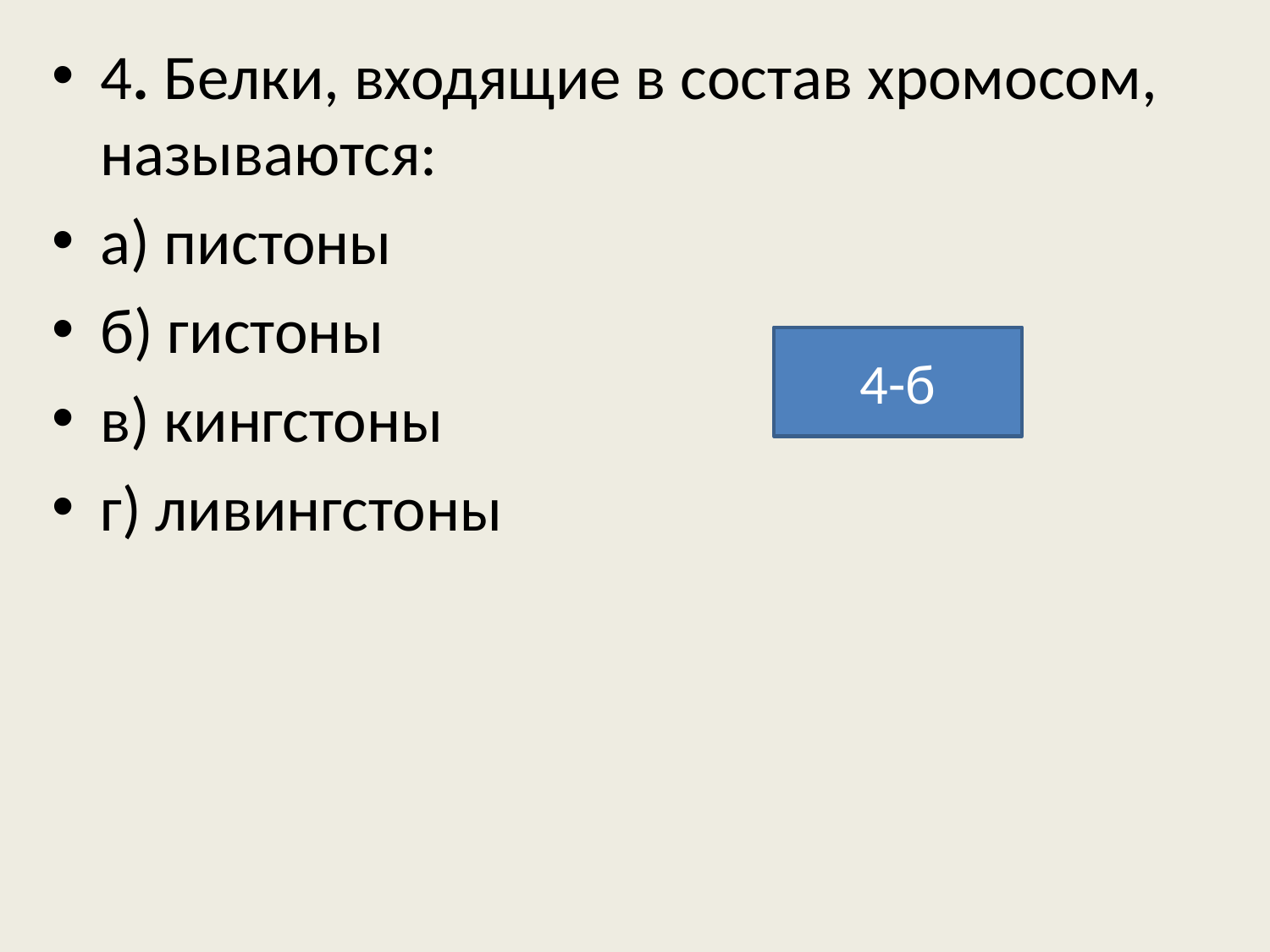

4. Белки, входящие в состав хромосом, называются:
а) пистоны
б) гистоны
в) кингстоны
г) ливингстоны
4-б